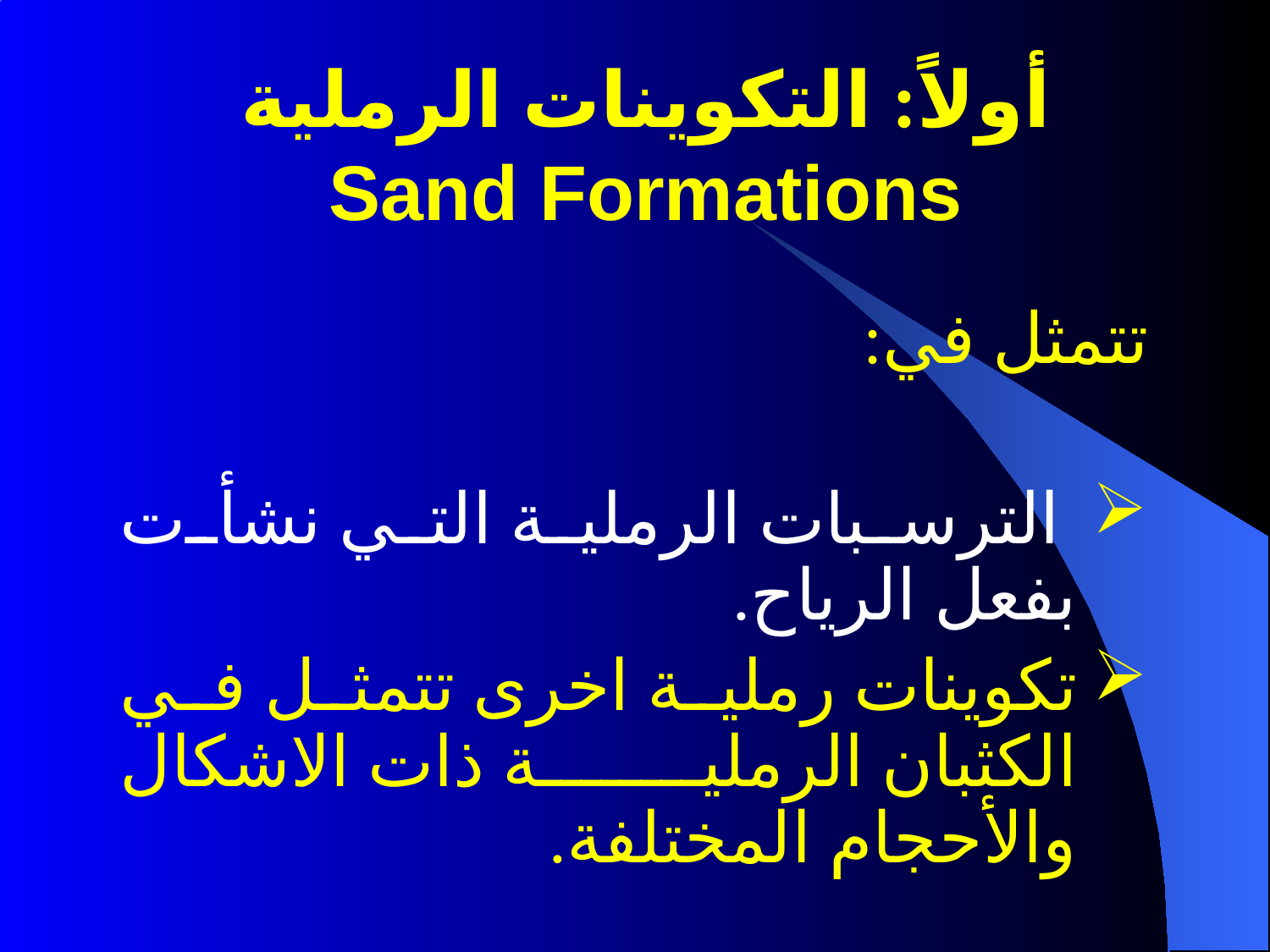

# أولاً: التكوينات الرملية Sand Formations
تتمثل في:

 الترسبات الرملية التي نشأت بفعل الرياح.
تكوينات رملية اخرى تتمثل في الكثبان الرملية ذات الاشكال والأحجام المختلفة.